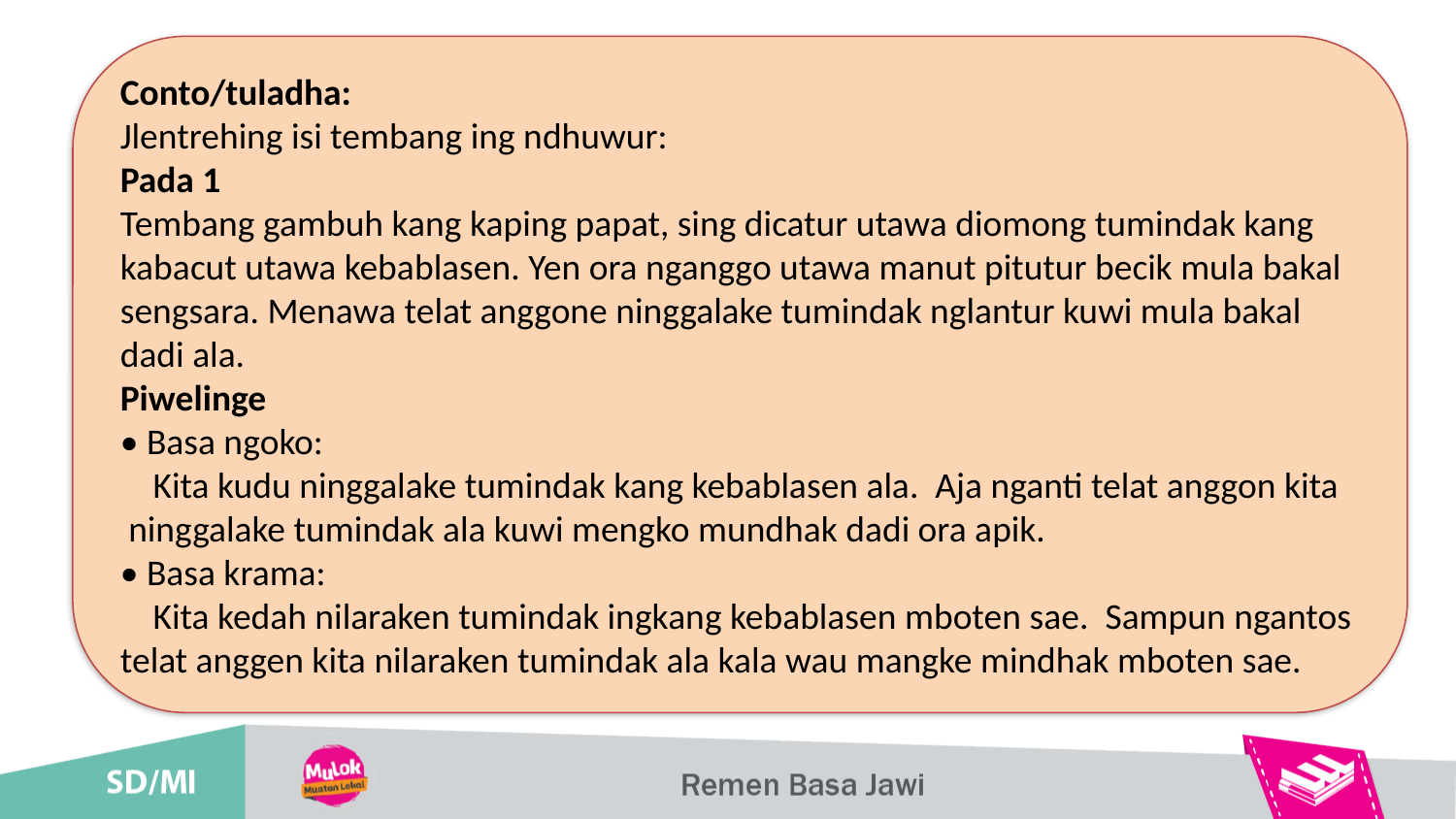

Conto/tuladha:
Jlentrehing isi tembang ing ndhuwur:
Pada 1
Tembang gambuh kang kaping papat, sing dicatur utawa diomong tumindak kang kabacut utawa kebablasen. Yen ora nganggo utawa manut pitutur becik mula bakal sengsara. Menawa telat anggone ninggalake tumindak nglantur kuwi mula bakal dadi ala.
Piwelinge
• Basa ngoko:
    Kita kudu ninggalake tumindak kang kebablasen ala.  Aja nganti telat anggon kita    ninggalake tumindak ala kuwi mengko mundhak dadi ora apik.
• Basa krama:
    Kita kedah nilaraken tumindak ingkang kebablasen mboten sae.  Sampun ngantos telat anggen kita nilaraken tumindak ala kala wau mangke mindhak mboten sae.